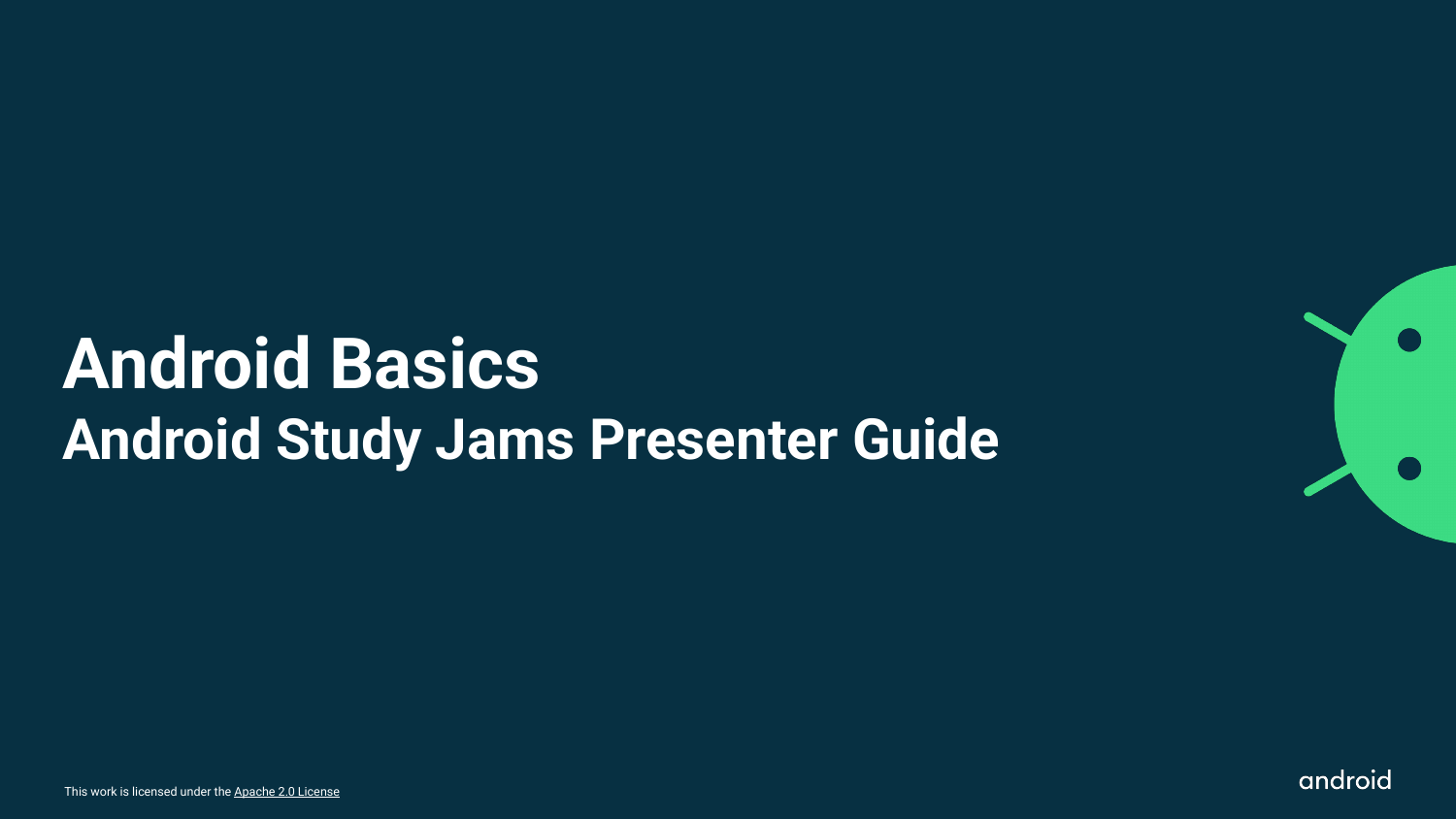

Android Basics
Android Study Jams Presenter Guide